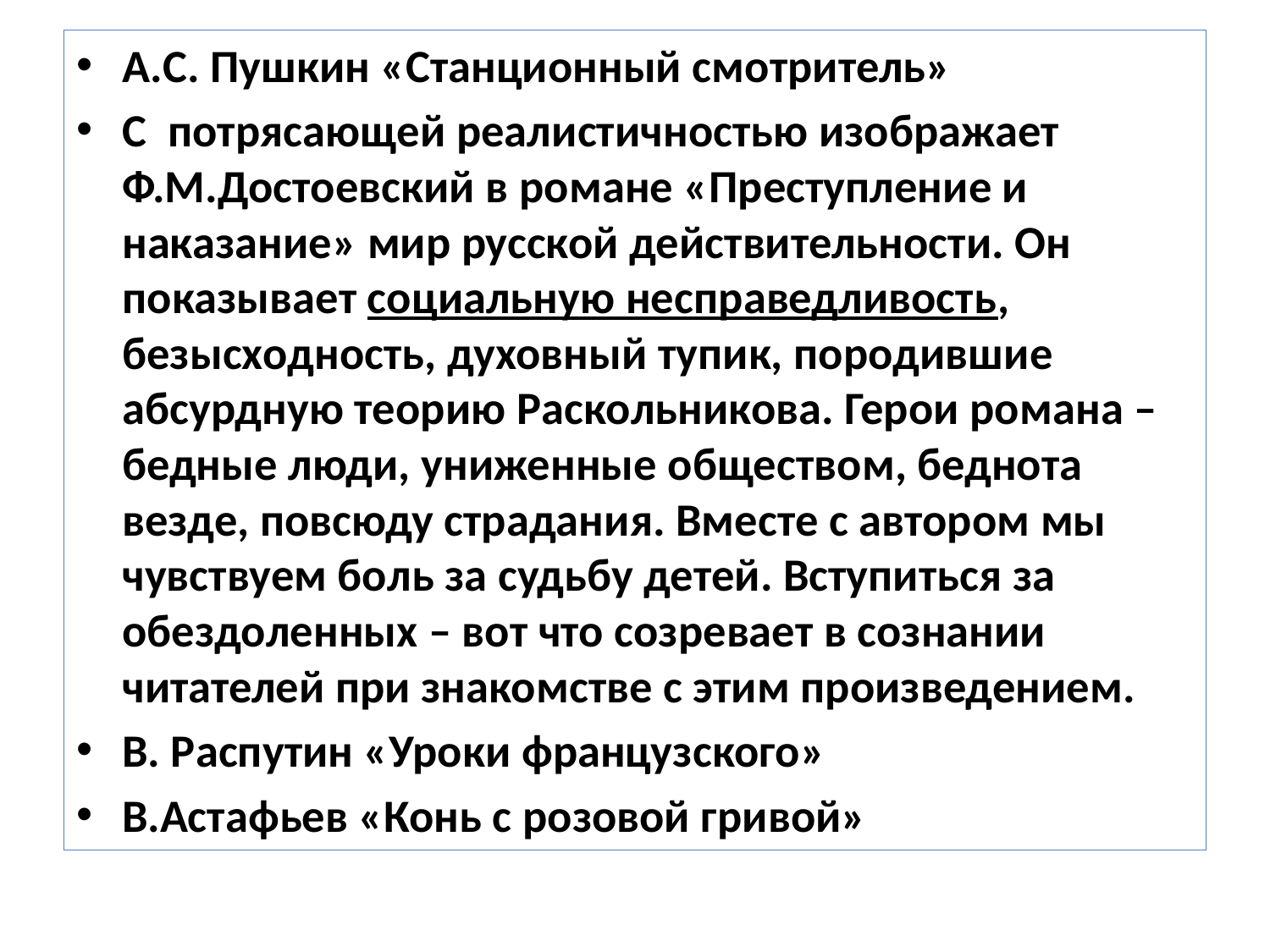

А.С. Пушкин «Станционный смотритель»
С  потрясающей реалистичностью изображает Ф.М.Достоевский в романе «Преступление и наказание» мир русской действительности. Он показывает социальную несправедливость, безысходность, духовный тупик, породившие абсурдную теорию Раскольникова. Герои романа – бедные люди, униженные обществом, беднота везде, повсюду страдания. Вместе с автором мы чувствуем боль за судьбу детей. Вступиться за обездоленных – вот что созревает в сознании читателей при знакомстве с этим произведением.
В. Распутин «Уроки французского»
В.Астафьев «Конь с розовой гривой»